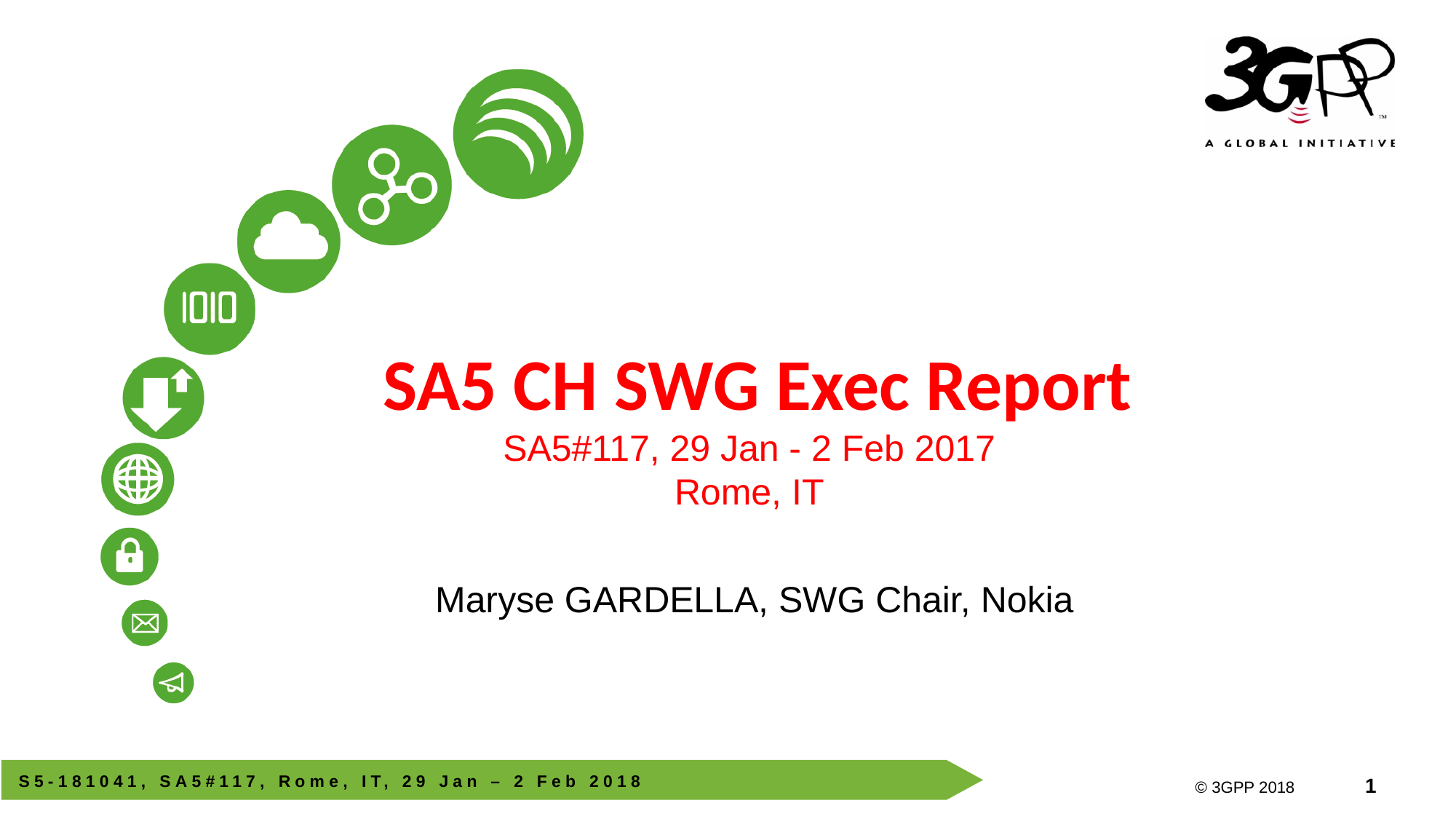

# SA5 CH SWG Exec Report SA5#117, 29 Jan - 2 Feb 2017 Rome, IT
Maryse GARDELLA, SWG Chair, Nokia